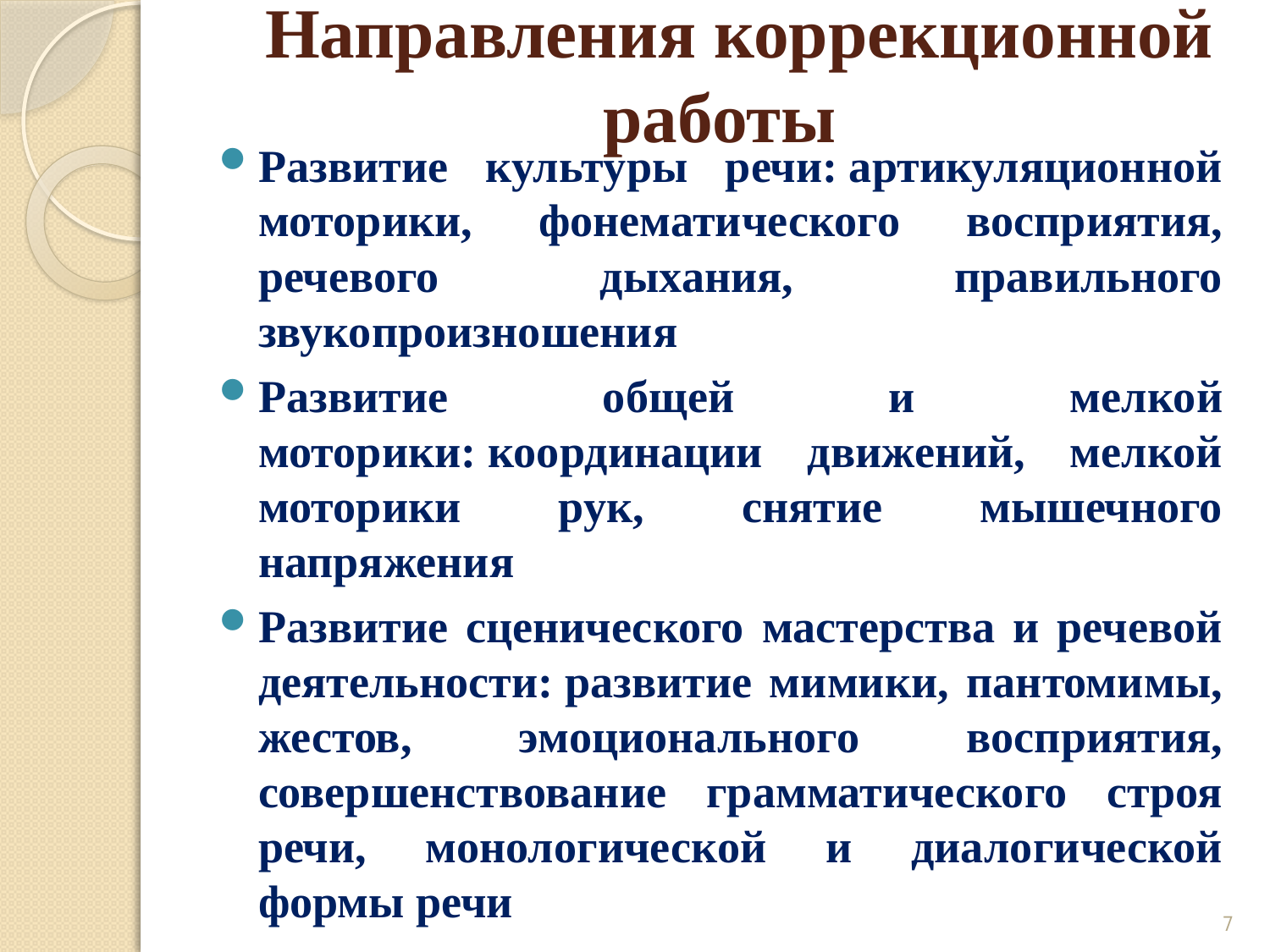

# Направления коррекционной работы

Развитие культуры речи: артикуляционной моторики, фонематического восприятия, речевого дыхания, правильного звукопроизношения
Развитие общей и мелкой моторики: координации движений, мелкой моторики рук, снятие мышечного напряжения
Развитие сценического мастерства и речевой деятельности: развитие мимики, пантомимы, жестов, эмоционального восприятия, совершенствование грамматического строя речи, монологической и диалогической формы речи
7